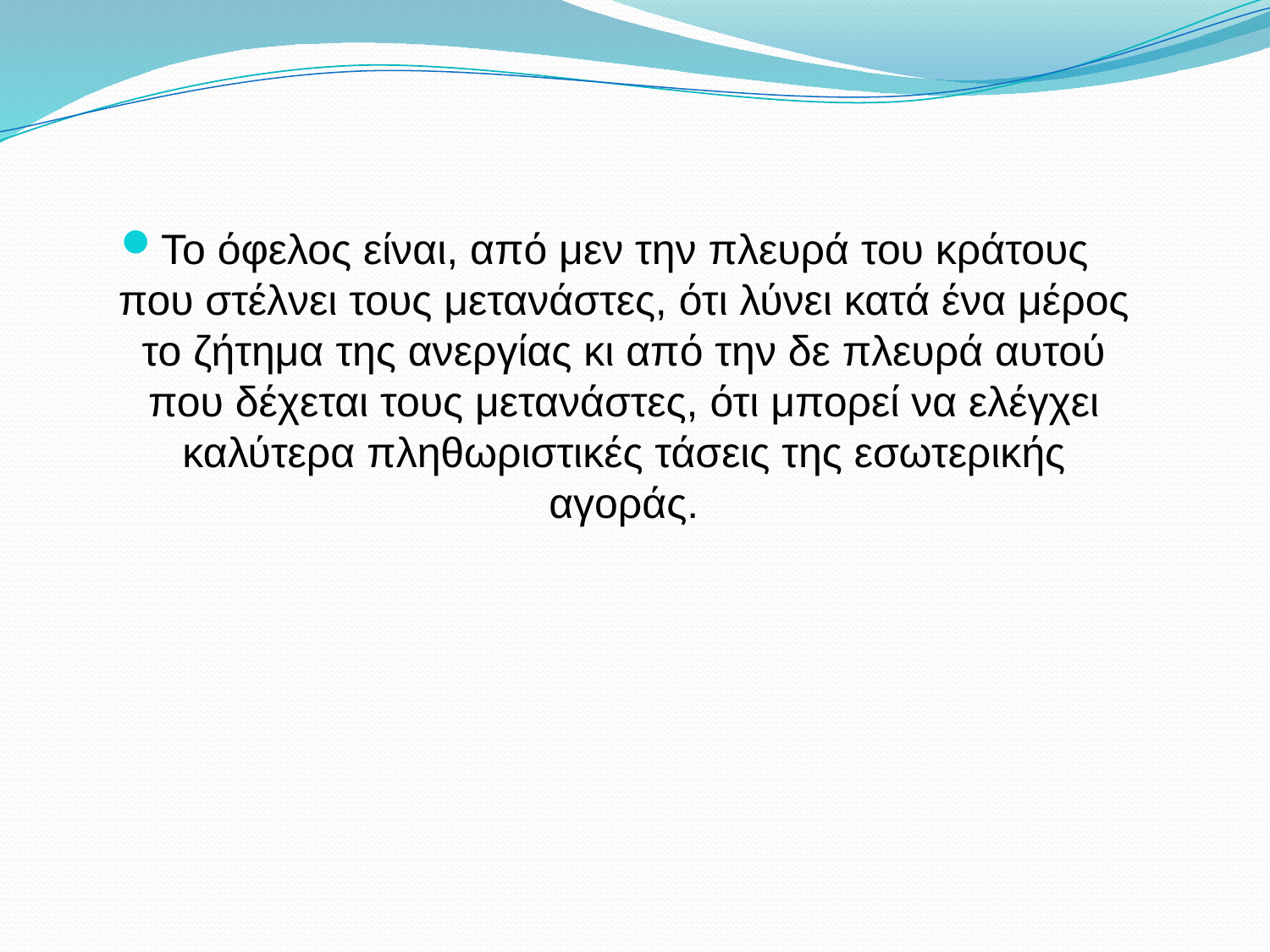

Το όφελος είναι, από μεν την πλευρά του κράτους που στέλνει τους μετανάστες, ότι λύνει κατά ένα μέρος το ζήτημα της ανεργίας κι από την δε πλευρά αυτού που δέχεται τους μετανάστες, ότι μπορεί να ελέγχει καλύτερα πληθωριστικές τάσεις της εσωτερικής αγοράς.